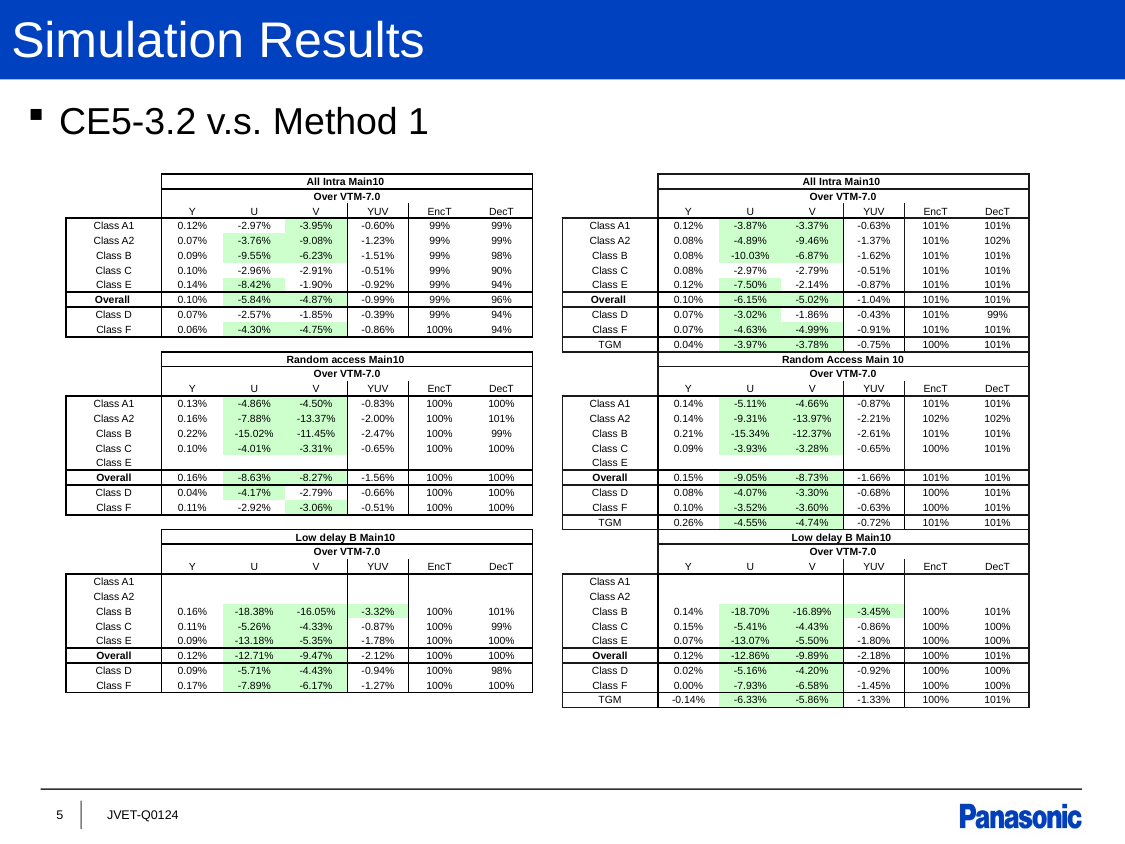

# Simulation Results
CE5-3.2 v.s. Method 1
|  | All Intra Main10 |  |  |  |  |  |
| --- | --- | --- | --- | --- | --- | --- |
|  | Over VTM-7.0 |  |  |  |  |  |
|  | Y | U | V | YUV | EncT | DecT |
| Class A1 | 0.12% | -2.97% | -3.95% | -0.60% | 99% | 99% |
| Class A2 | 0.07% | -3.76% | -9.08% | -1.23% | 99% | 99% |
| Class B | 0.09% | -9.55% | -6.23% | -1.51% | 99% | 98% |
| Class C | 0.10% | -2.96% | -2.91% | -0.51% | 99% | 90% |
| Class E | 0.14% | -8.42% | -1.90% | -0.92% | 99% | 94% |
| Overall | 0.10% | -5.84% | -4.87% | -0.99% | 99% | 96% |
| Class D | 0.07% | -2.57% | -1.85% | -0.39% | 99% | 94% |
| Class F | 0.06% | -4.30% | -4.75% | -0.86% | 100% | 94% |
|  |  |  |  |  |  |  |
|  | Random access Main10 |  |  |  |  |  |
|  | Over VTM-7.0 |  |  |  |  |  |
|  | Y | U | V | YUV | EncT | DecT |
| Class A1 | 0.13% | -4.86% | -4.50% | -0.83% | 100% | 100% |
| Class A2 | 0.16% | -7.88% | -13.37% | -2.00% | 100% | 101% |
| Class B | 0.22% | -15.02% | -11.45% | -2.47% | 100% | 99% |
| Class C | 0.10% | -4.01% | -3.31% | -0.65% | 100% | 100% |
| Class E |  |  |  |  |  |  |
| Overall | 0.16% | -8.63% | -8.27% | -1.56% | 100% | 100% |
| Class D | 0.04% | -4.17% | -2.79% | -0.66% | 100% | 100% |
| Class F | 0.11% | -2.92% | -3.06% | -0.51% | 100% | 100% |
|  |  |  |  |  |  |  |
|  | Low delay B Main10 |  |  |  |  |  |
|  | Over VTM-7.0 |  |  |  |  |  |
|  | Y | U | V | YUV | EncT | DecT |
| Class A1 |  |  |  |  |  |  |
| Class A2 |  |  |  |  |  |  |
| Class B | 0.16% | -18.38% | -16.05% | -3.32% | 100% | 101% |
| Class C | 0.11% | -5.26% | -4.33% | -0.87% | 100% | 99% |
| Class E | 0.09% | -13.18% | -5.35% | -1.78% | 100% | 100% |
| Overall | 0.12% | -12.71% | -9.47% | -2.12% | 100% | 100% |
| Class D | 0.09% | -5.71% | -4.43% | -0.94% | 100% | 98% |
| Class F | 0.17% | -7.89% | -6.17% | -1.27% | 100% | 100% |
|  |  |  |  |  |  |  |
|  | All Intra Main10 |  |  |  |  |  |
| --- | --- | --- | --- | --- | --- | --- |
|  | Over VTM-7.0 |  |  |  |  |  |
|  | Y | U | V | YUV | EncT | DecT |
| Class A1 | 0.12% | -3.87% | -3.37% | -0.63% | 101% | 101% |
| Class A2 | 0.08% | -4.89% | -9.46% | -1.37% | 101% | 102% |
| Class B | 0.08% | -10.03% | -6.87% | -1.62% | 101% | 101% |
| Class C | 0.08% | -2.97% | -2.79% | -0.51% | 101% | 101% |
| Class E | 0.12% | -7.50% | -2.14% | -0.87% | 101% | 101% |
| Overall | 0.10% | -6.15% | -5.02% | -1.04% | 101% | 101% |
| Class D | 0.07% | -3.02% | -1.86% | -0.43% | 101% | 99% |
| Class F | 0.07% | -4.63% | -4.99% | -0.91% | 101% | 101% |
| TGM | 0.04% | -3.97% | -3.78% | -0.75% | 100% | 101% |
|  | Random Access Main 10 |  |  |  |  |  |
|  | Over VTM-7.0 |  |  |  |  |  |
|  | Y | U | V | YUV | EncT | DecT |
| Class A1 | 0.14% | -5.11% | -4.66% | -0.87% | 101% | 101% |
| Class A2 | 0.14% | -9.31% | -13.97% | -2.21% | 102% | 102% |
| Class B | 0.21% | -15.34% | -12.37% | -2.61% | 101% | 101% |
| Class C | 0.09% | -3.93% | -3.28% | -0.65% | 100% | 101% |
| Class E |  |  |  |  |  |  |
| Overall | 0.15% | -9.05% | -8.73% | -1.66% | 101% | 101% |
| Class D | 0.08% | -4.07% | -3.30% | -0.68% | 100% | 101% |
| Class F | 0.10% | -3.52% | -3.60% | -0.63% | 100% | 101% |
| TGM | 0.26% | -4.55% | -4.74% | -0.72% | 101% | 101% |
|  | Low delay B Main10 |  |  |  |  |  |
|  | Over VTM-7.0 |  |  |  |  |  |
|  | Y | U | V | YUV | EncT | DecT |
| Class A1 |  |  |  |  |  |  |
| Class A2 |  |  |  |  |  |  |
| Class B | 0.14% | -18.70% | -16.89% | -3.45% | 100% | 101% |
| Class C | 0.15% | -5.41% | -4.43% | -0.86% | 100% | 100% |
| Class E | 0.07% | -13.07% | -5.50% | -1.80% | 100% | 100% |
| Overall | 0.12% | -12.86% | -9.89% | -2.18% | 100% | 101% |
| Class D | 0.02% | -5.16% | -4.20% | -0.92% | 100% | 100% |
| Class F | 0.00% | -7.93% | -6.58% | -1.45% | 100% | 100% |
| TGM | -0.14% | -6.33% | -5.86% | -1.33% | 100% | 101% |